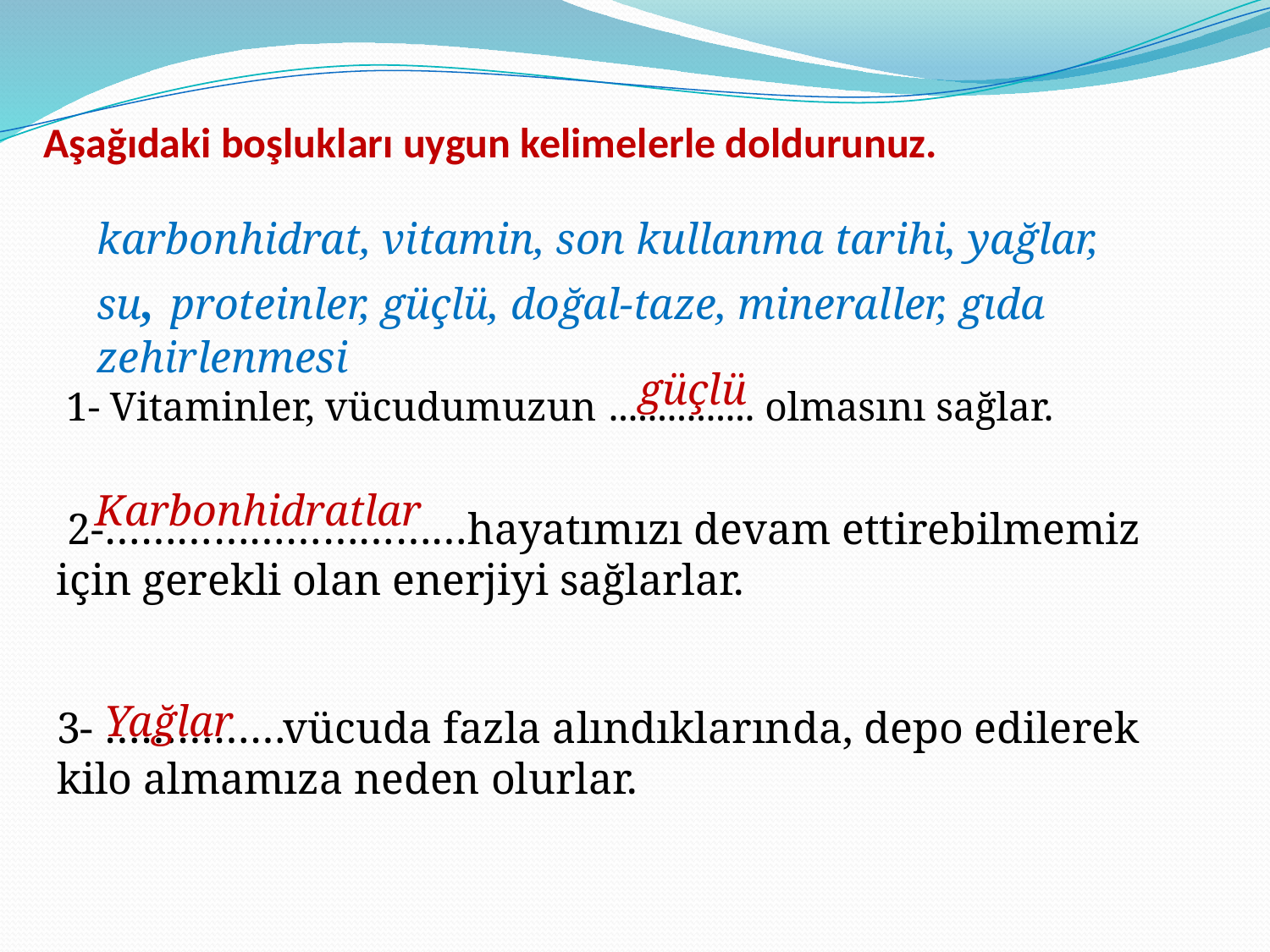

# Aşağıdaki boşlukları uygun kelimelerle doldurunuz.
karbonhidrat, vitamin, son kullanma tarihi, yağlar, su, proteinler, güçlü, doğal-taze, mineraller, gıda zehirlenmesi
güçlü
1- Vitaminler, vücudumuzun ............... olmasını sağlar.
Karbonhidratlar
 2-…………………………hayatımızı devam ettirebilmemiz için gerekli olan enerjiyi sağlarlar.

Yağlar
3- ……………vücuda fazla alındıklarında, depo edilerek kilo almamıza neden olurlar.